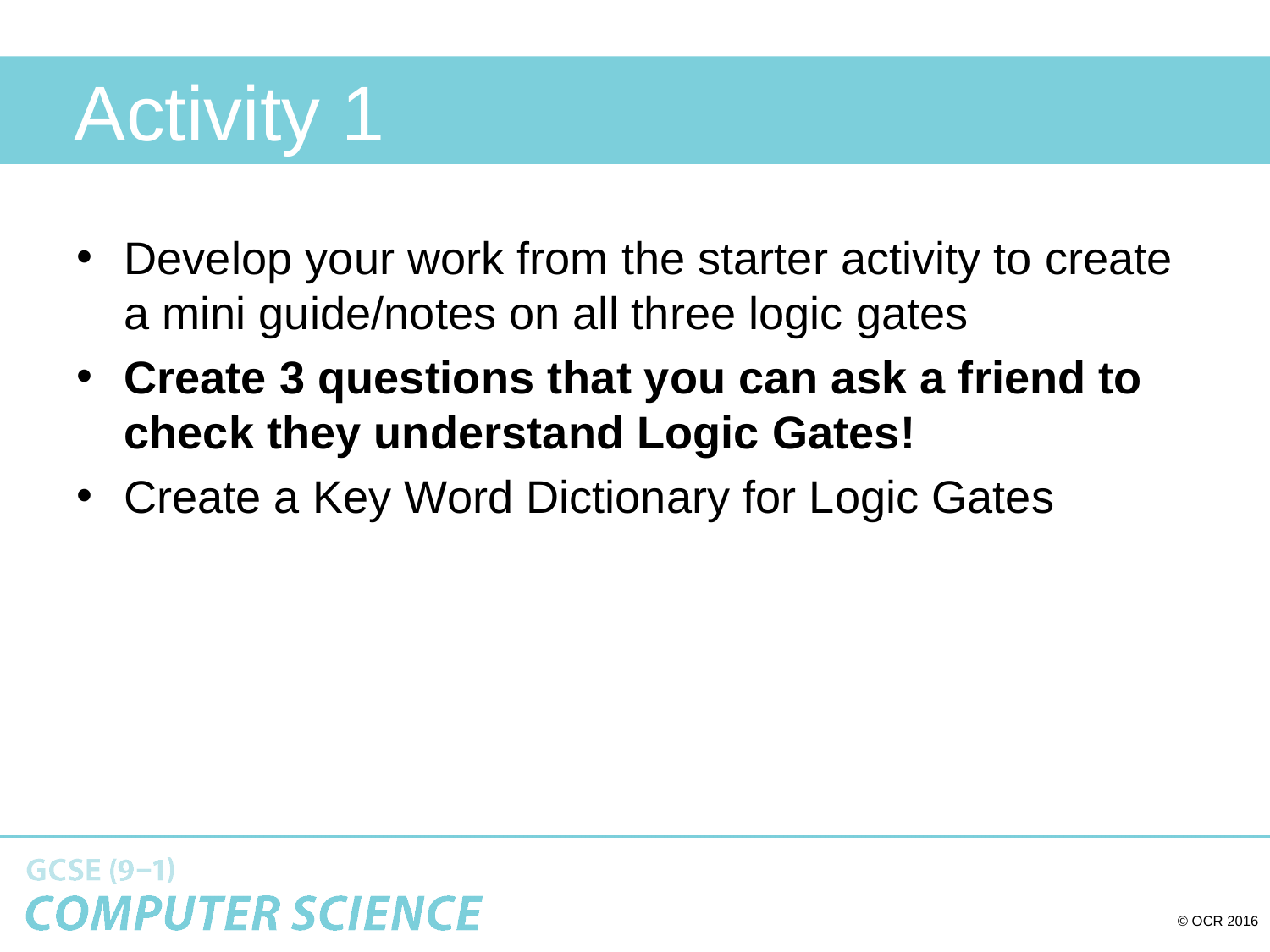

# Activity 1
Develop your work from the starter activity to create a mini guide/notes on all three logic gates
Create 3 questions that you can ask a friend to check they understand Logic Gates!
Create a Key Word Dictionary for Logic Gates